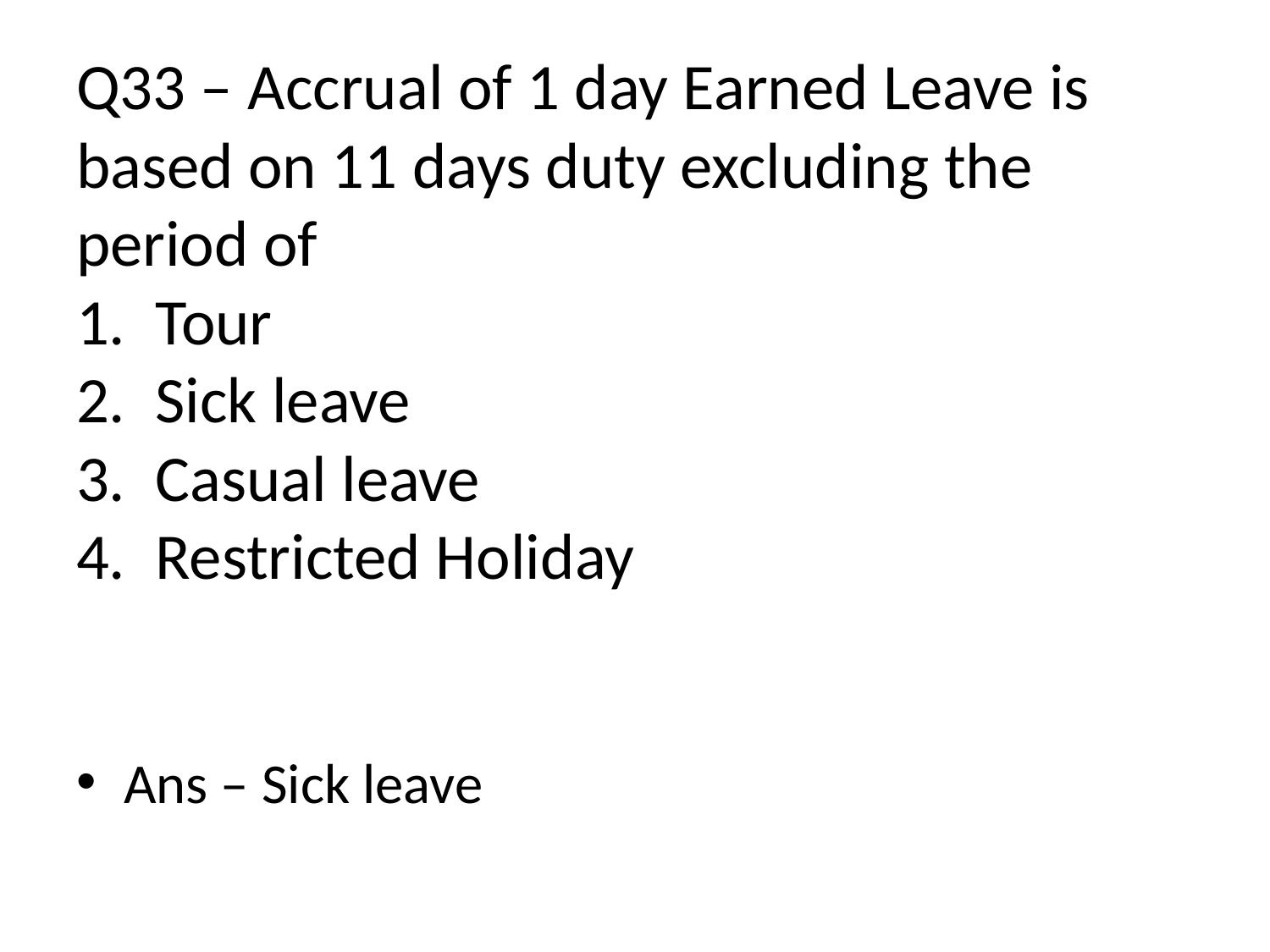

# Q33 – Accrual of 1 day Earned Leave is based on 11 days duty excluding the period of 1.  Tour 2.  Sick leave 3.  Casual leave 4.  Restricted Holiday
Ans – Sick leave